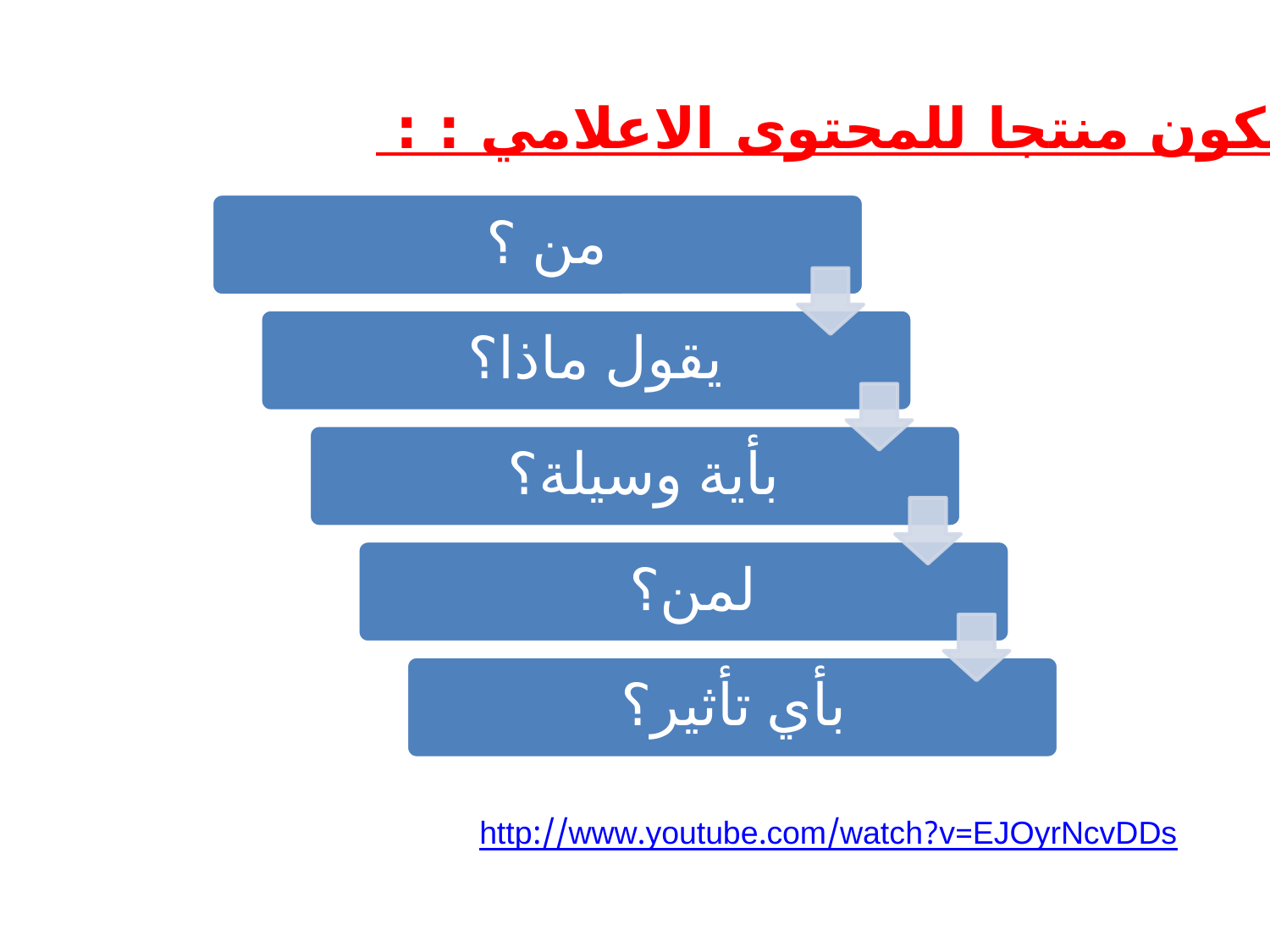

كيف تكون منتجا للمحتوى الاعلامي : :

من ؟
يقول ماذا؟
بأية وسيلة؟
لمن؟
بأي تأثير؟

http://www.youtube.com/watch?v=EJOyrNcvDDs